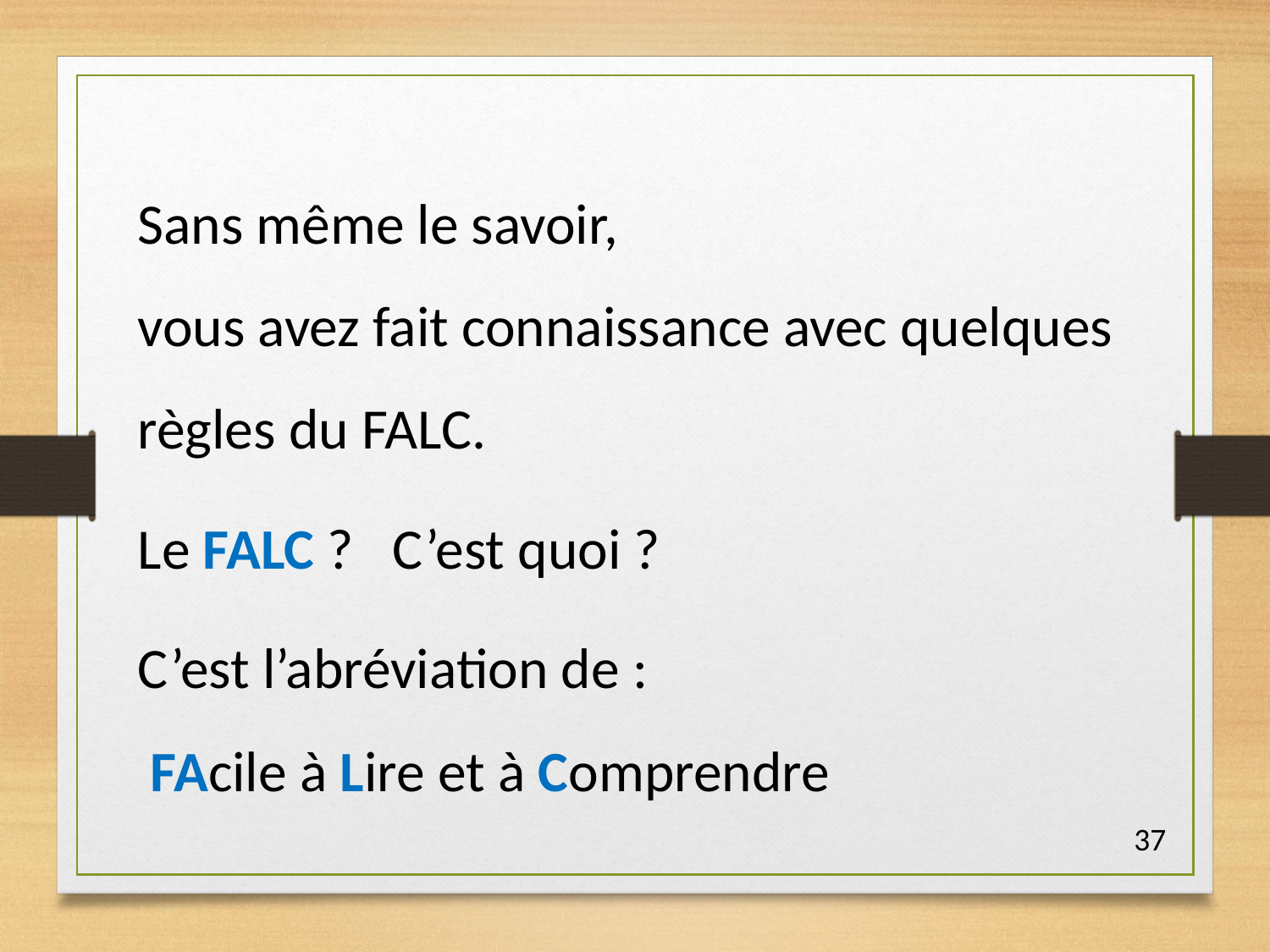

Sans même le savoir,
vous avez fait connaissance avec quelques règles du FALC.
Le FALC ?   C’est quoi ?
C’est l’abréviation de :
 FAcile à Lire et à Comprendre
37